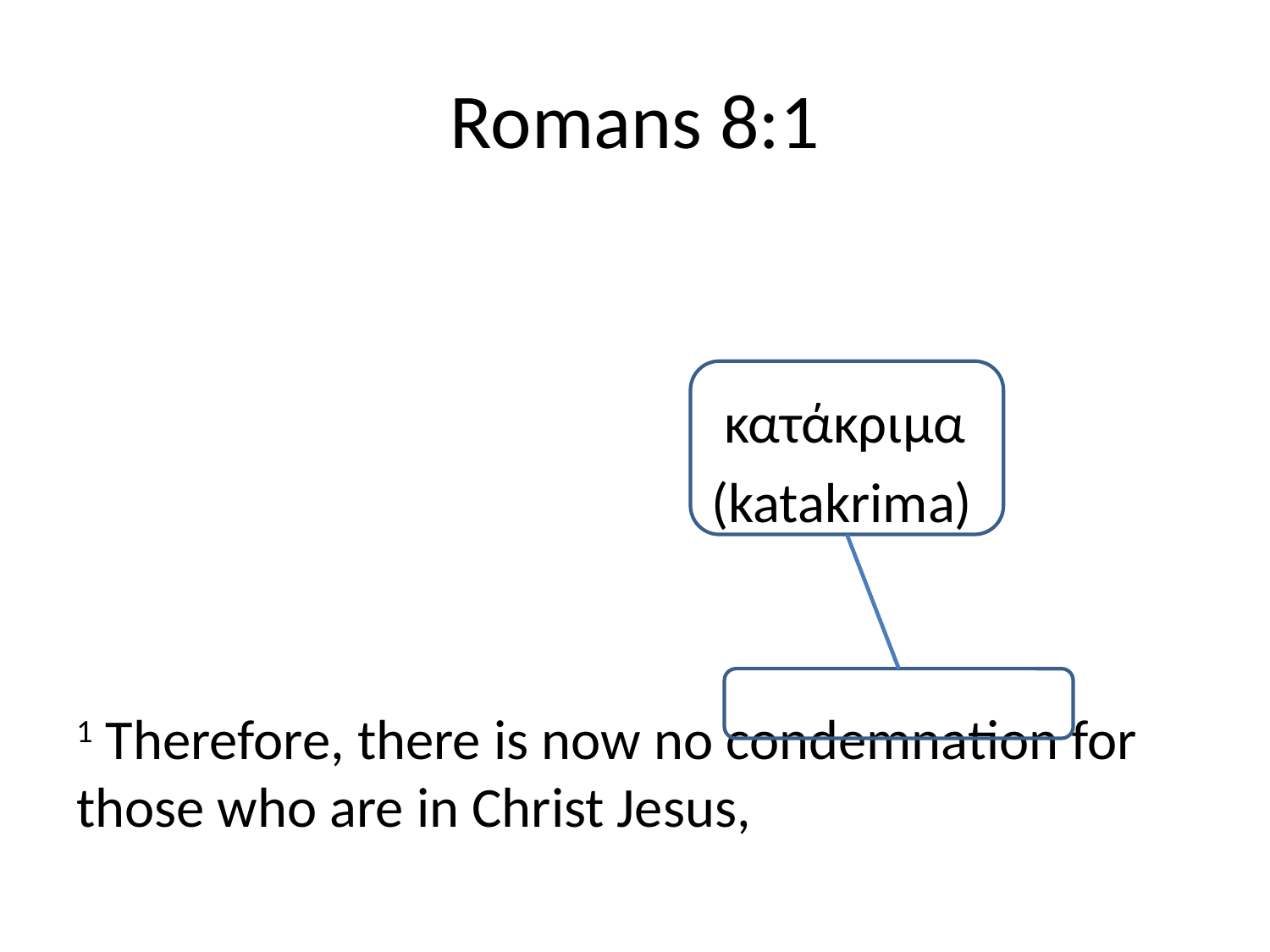

# Romans 8:1

					 κατάκριμα
					(katakrima)

1 Therefore, there is now no condemnation for those who are in Christ Jesus,